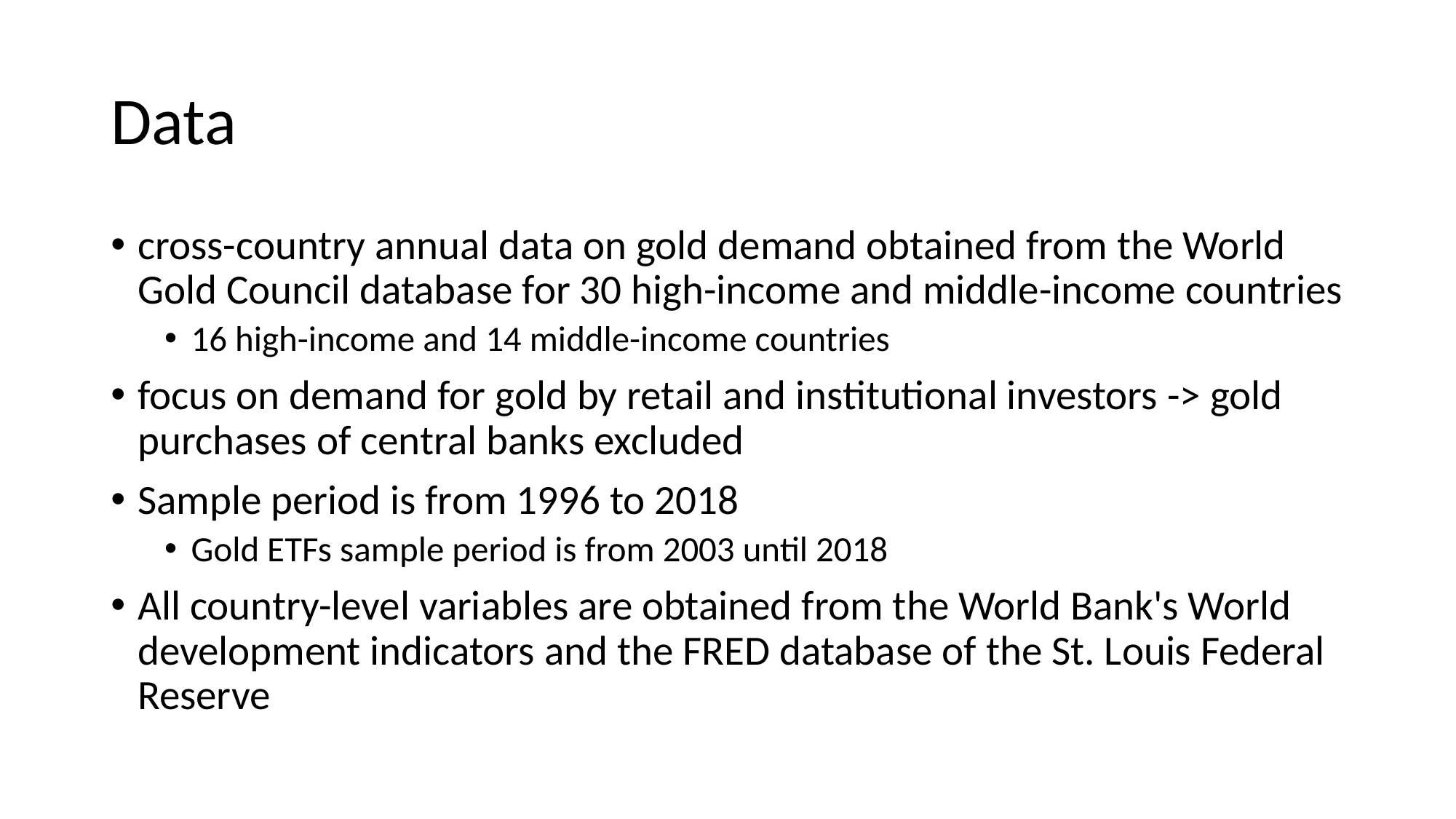

# Data
cross-country annual data on gold demand obtained from the World Gold Council database for 30 high-income and middle-income countries
16 high-income and 14 middle-income countries
focus on demand for gold by retail and institutional investors -> gold purchases of central banks excluded
Sample period is from 1996 to 2018
Gold ETFs sample period is from 2003 until 2018
All country-level variables are obtained from the World Bank's World development indicators and the FRED database of the St. Louis Federal Reserve